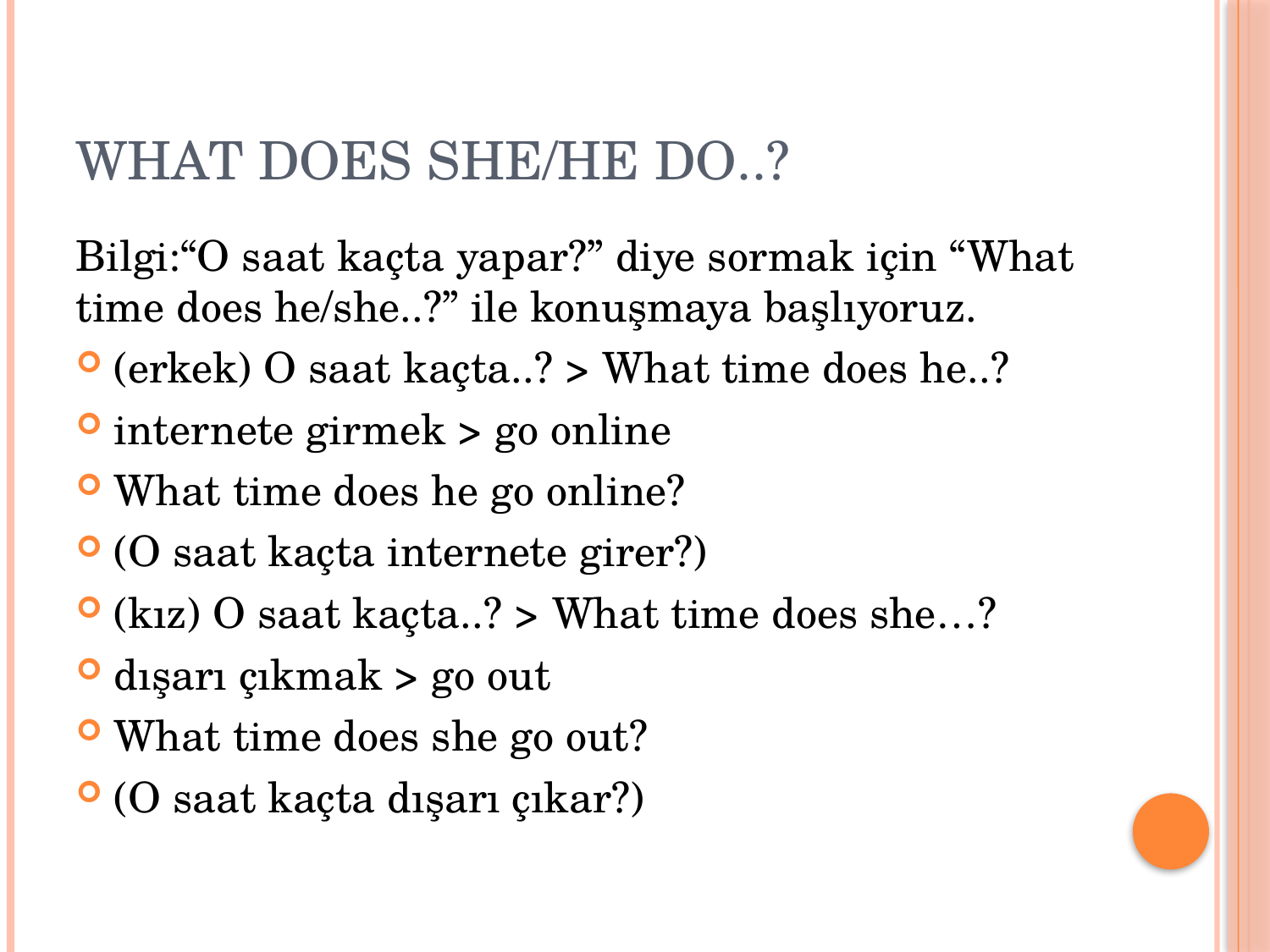

# WHAT DOES SHE/HE DO..?
Bilgi:“O saat kaçta yapar?” diye sormak için “What time does he/she..?” ile konuşmaya başlıyoruz.
(erkek) O saat kaçta..? > What time does he..?
internete girmek > go online
What time does he go online?
(O saat kaçta internete girer?)
(kız) O saat kaçta..? > What time does she…?
dışarı çıkmak > go out
What time does she go out?
(O saat kaçta dışarı çıkar?)